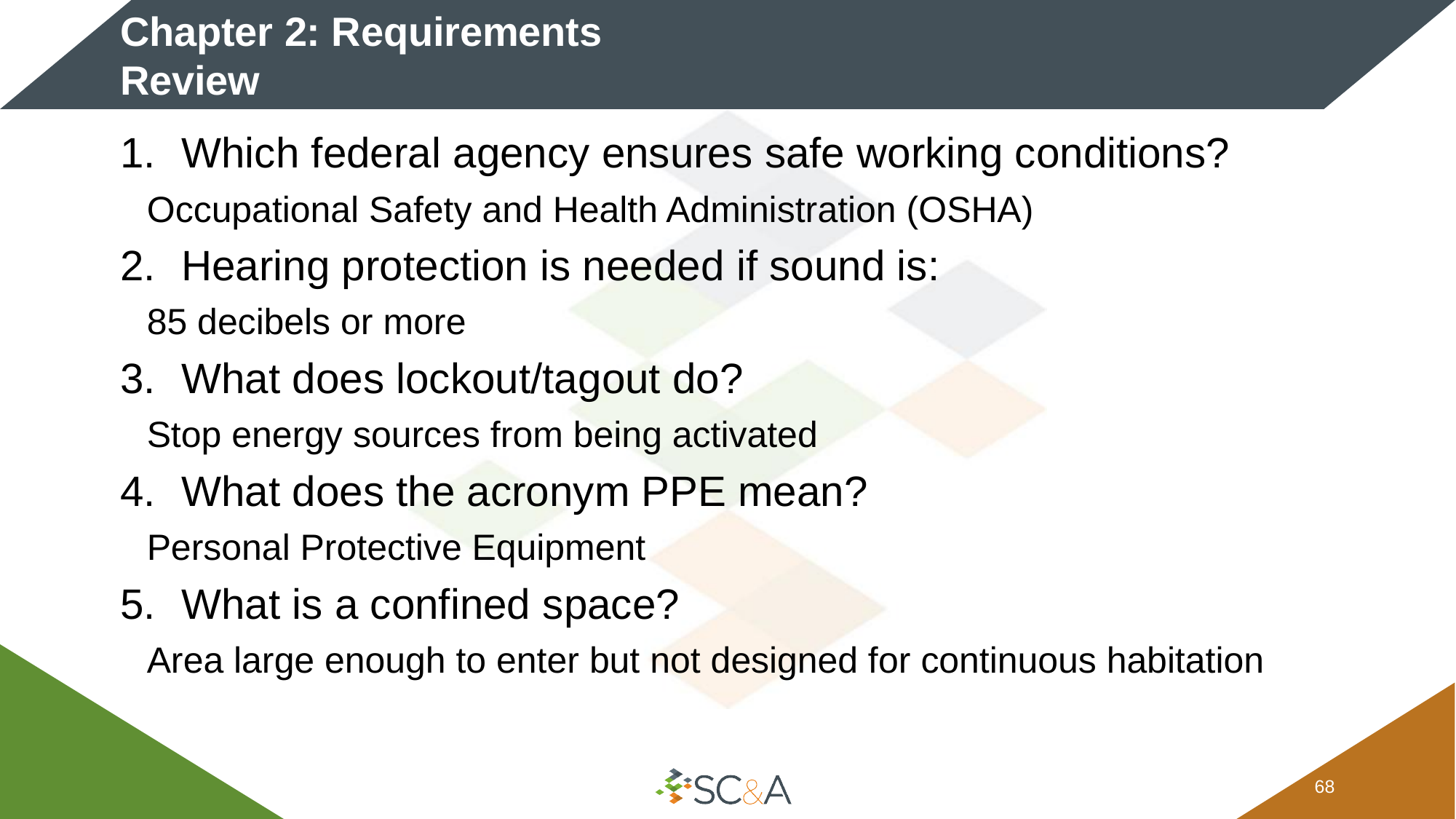

# Chapter 2: Requirements Review
Which federal agency ensures safe working conditions?
Occupational Safety and Health Administration (OSHA)
Hearing protection is needed if sound is:
85 decibels or more
What does lockout/tagout do?
Stop energy sources from being activated
What does the acronym PPE mean?
Personal Protective Equipment
What is a confined space?
Area large enough to enter but not designed for continuous habitation
68